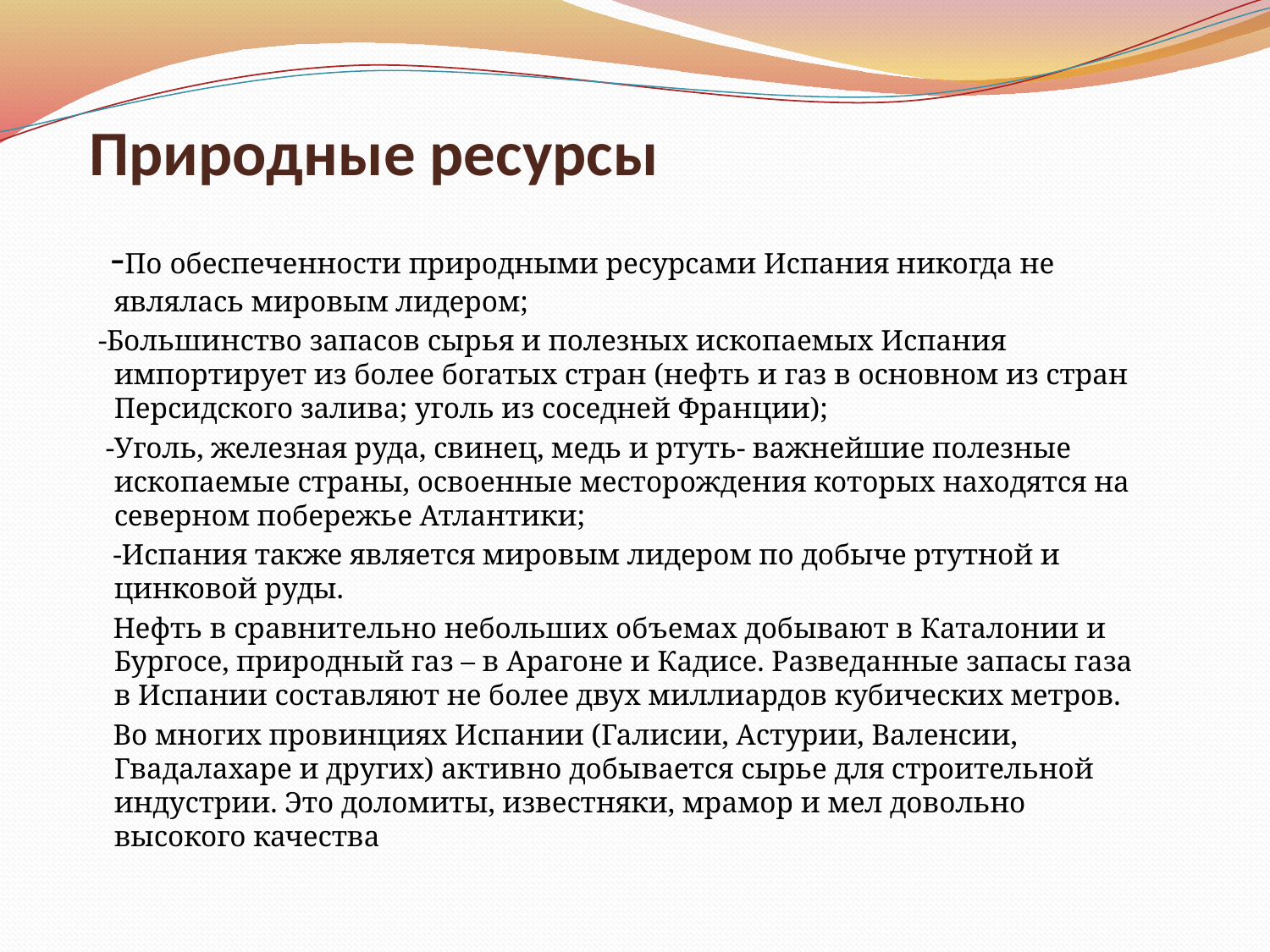

# Природные ресурсы
   -По обеспеченности природными ресурсами Испания никогда не являлась мировым лидером;
   -Большинство запасов сырья и полезных ископаемых Испания импортирует из более богатых стран (нефть и газ в основном из стран Персидского залива; уголь из соседней Франции);
    -Уголь, железная руда, свинец, медь и ртуть- важнейшие полезные ископаемые страны, освоенные месторождения которых находятся на северном побережье Атлантики;
     -Испания также является мировым лидером по добыче ртутной и цинковой руды.
     Нефть в сравнительно небольших объемах добывают в Каталонии и Бургосе, природный газ – в Арагоне и Кадисе. Разведанные запасы газа в Испании составляют не более двух миллиардов кубических метров.
     Во многих провинциях Испании (Галисии, Астурии, Валенсии, Гвадалахаре и других) активно добывается сырье для строительной индустрии. Это доломиты, известняки, мрамор и мел довольно высокого качества